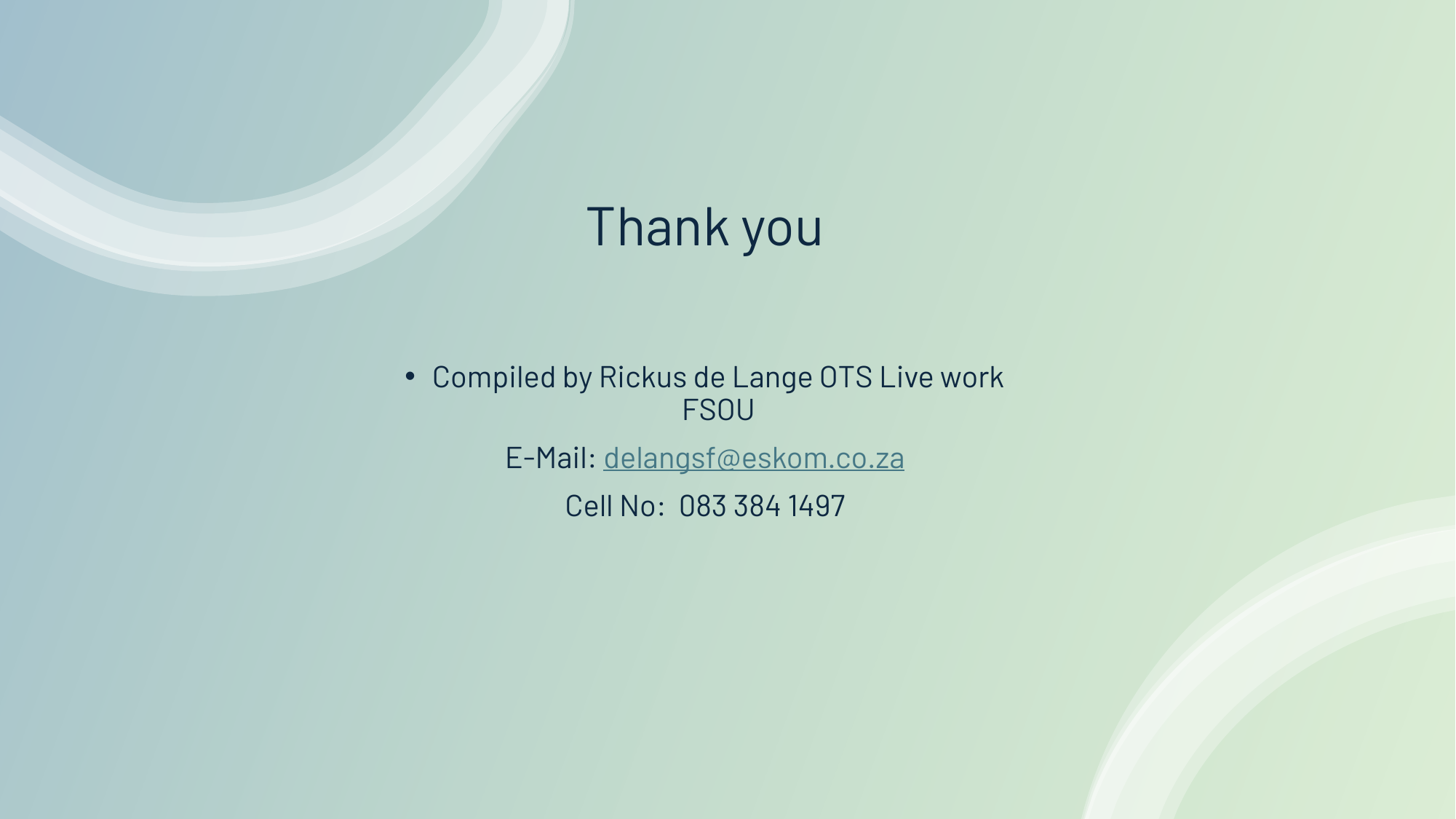

# Thank you
Compiled by Rickus de Lange OTS Live work FSOU
E-Mail: delangsf@eskom.co.za
Cell No:  083 384 1497